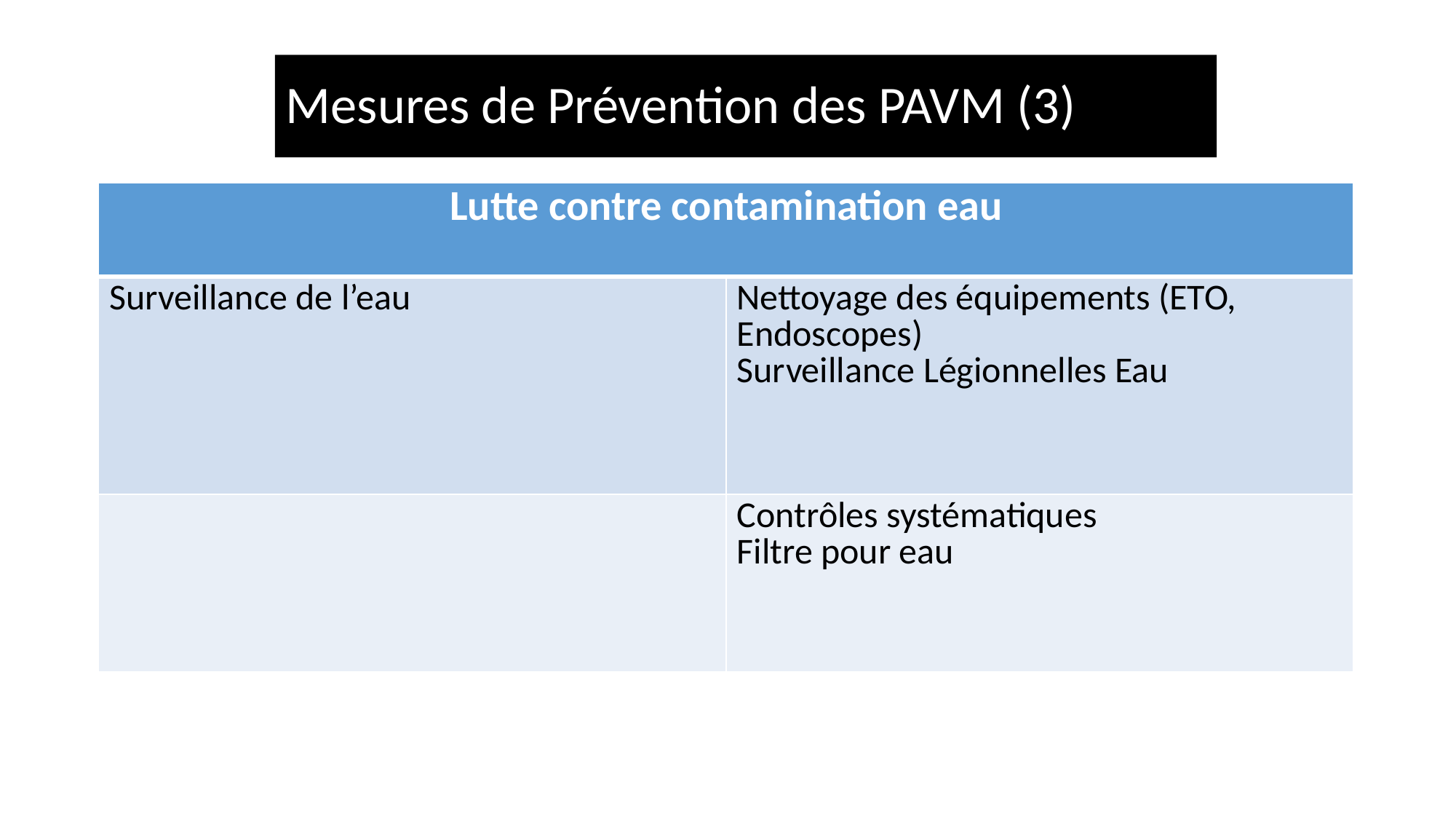

# Mesures de Prévention des PAVM (3)
| Lutte contre contamination eau |  |
| --- | --- |
| Surveillance de l’eau | Nettoyage des équipements (ETO, Endoscopes) Surveillance Légionnelles Eau |
|  | Contrôles systématiques Filtre pour eau |